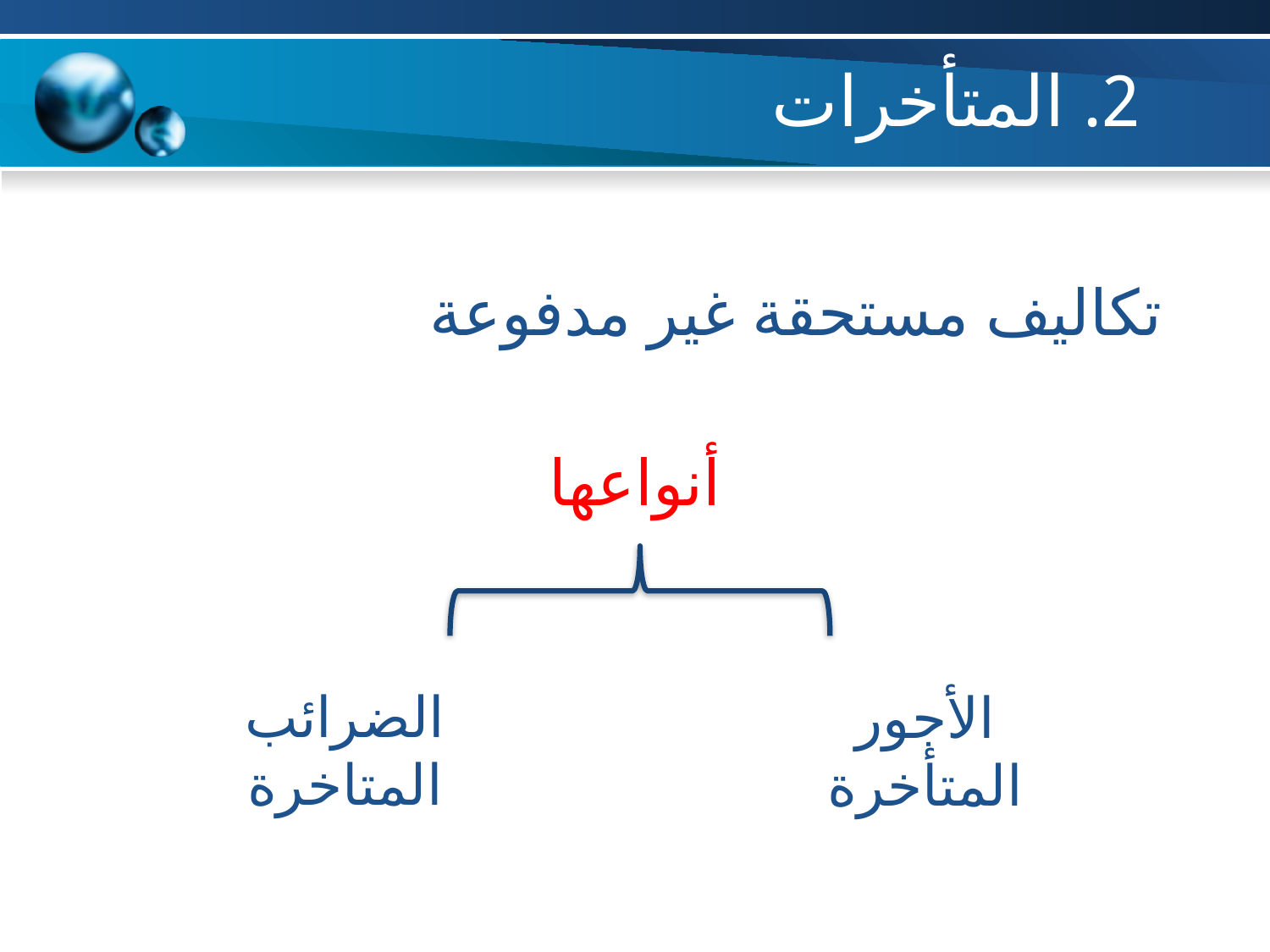

# 2. المتأخرات
تكاليف مستحقة غير مدفوعة

أنواعها
الضرائب المتاخرة
الأجور المتأخرة